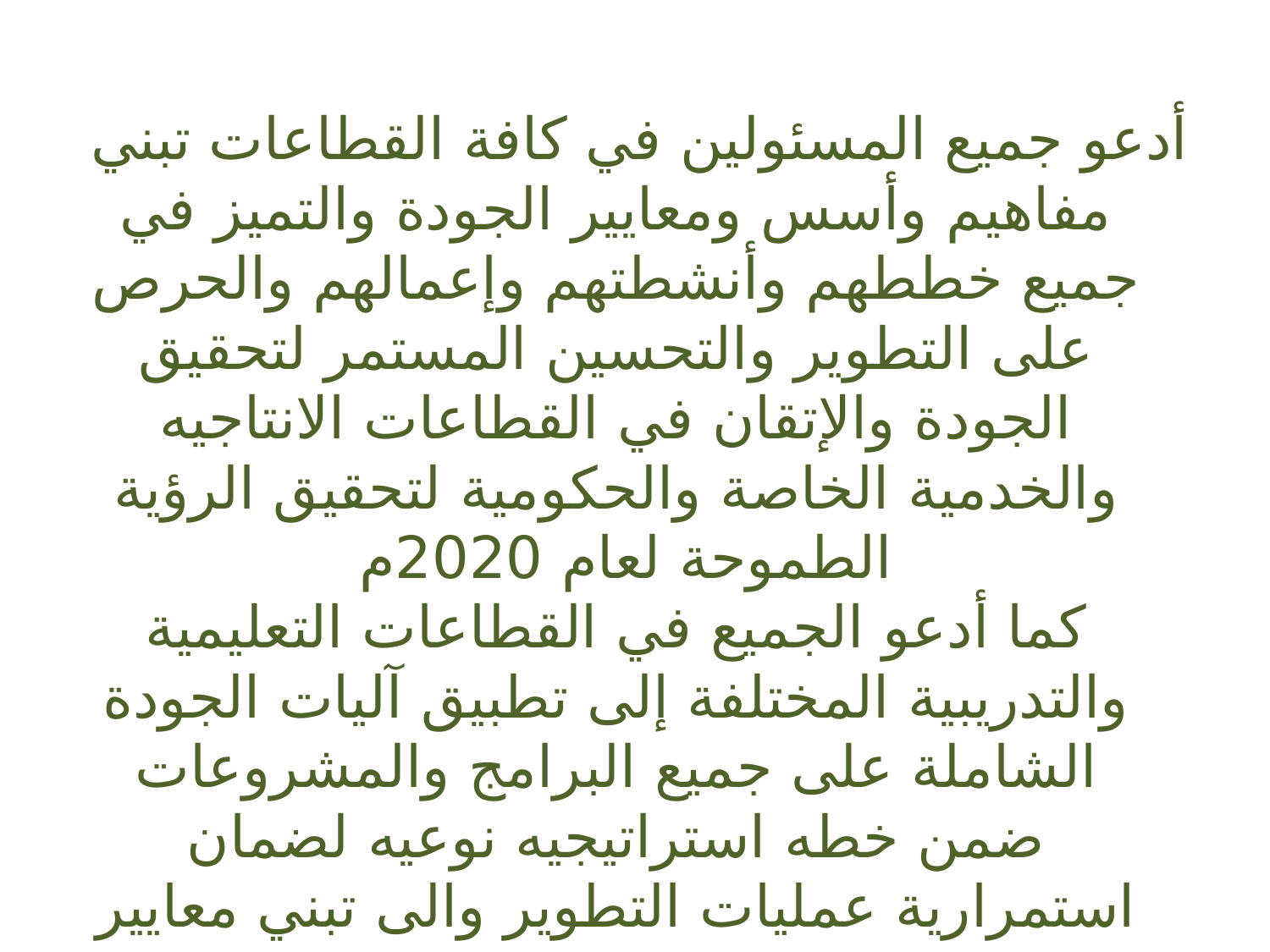

أدعو جميع المسئولين في كافة القطاعات تبني مفاهيم وأسس ومعايير الجودة والتميز في جميع خططهم وأنشطتهم وإعمالهم والحرص على التطوير والتحسين المستمر لتحقيق الجودة والإتقان في القطاعات الانتاجيه والخدمية الخاصة والحكومية لتحقيق الرؤية الطموحة لعام 2020م
كما أدعو الجميع في القطاعات التعليمية والتدريبية المختلفة إلى تطبيق آليات الجودة الشاملة على جميع البرامج والمشروعات ضمن خطه استراتيجيه نوعيه لضمان استمرارية عمليات التطوير والى تبني معايير وطنيه للجودة لتكون مؤشرا على مدى كفاءة النظام التعليمي..
خادم الحرمين الشريفين
الملك عبد الله بن عبد العزيز آل سعود